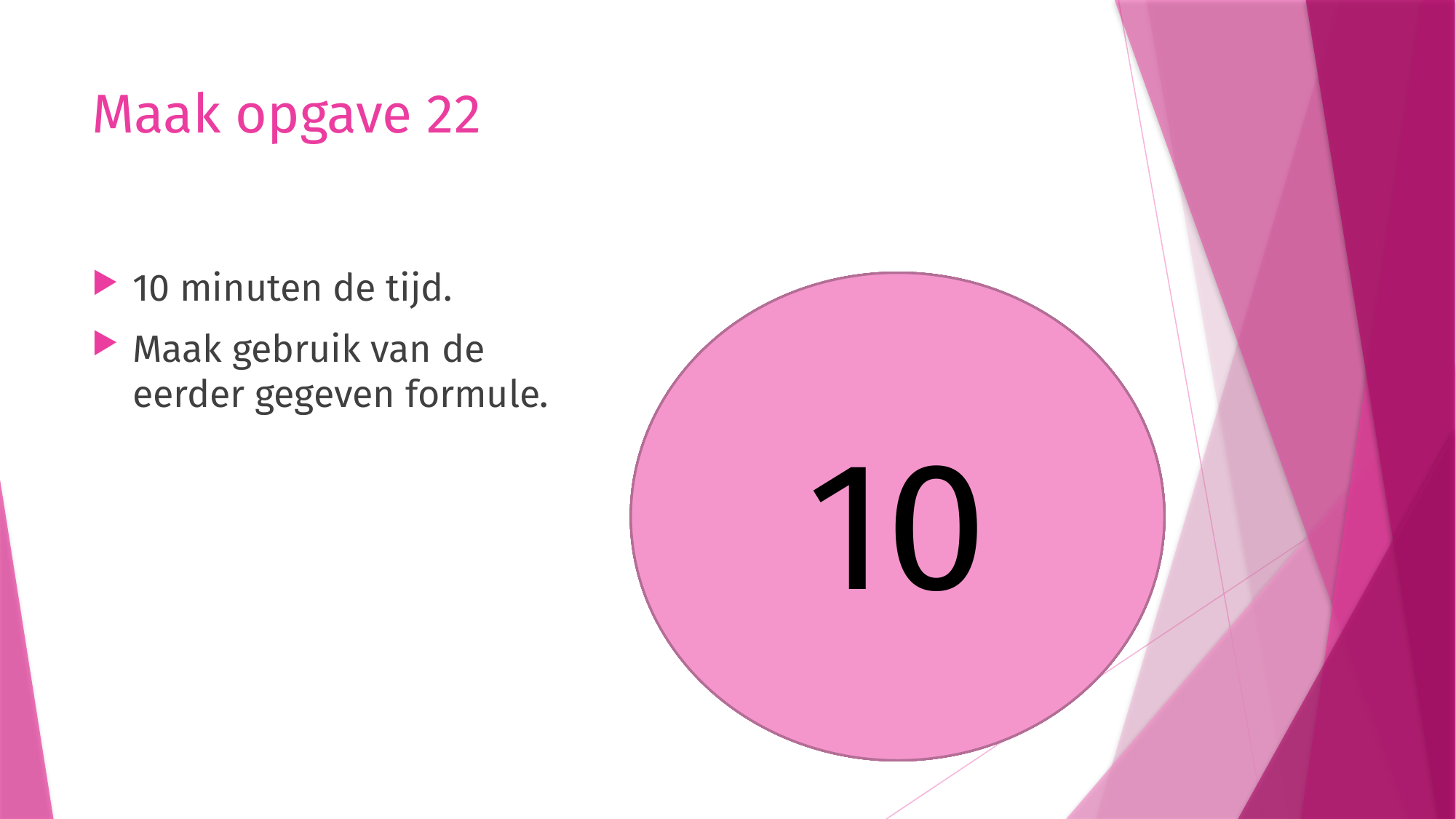

# Maak opgave 22
10 minuten de tijd.
Maak gebruik van de eerder gegeven formule.
10
9
8
5
6
7
4
3
1
2